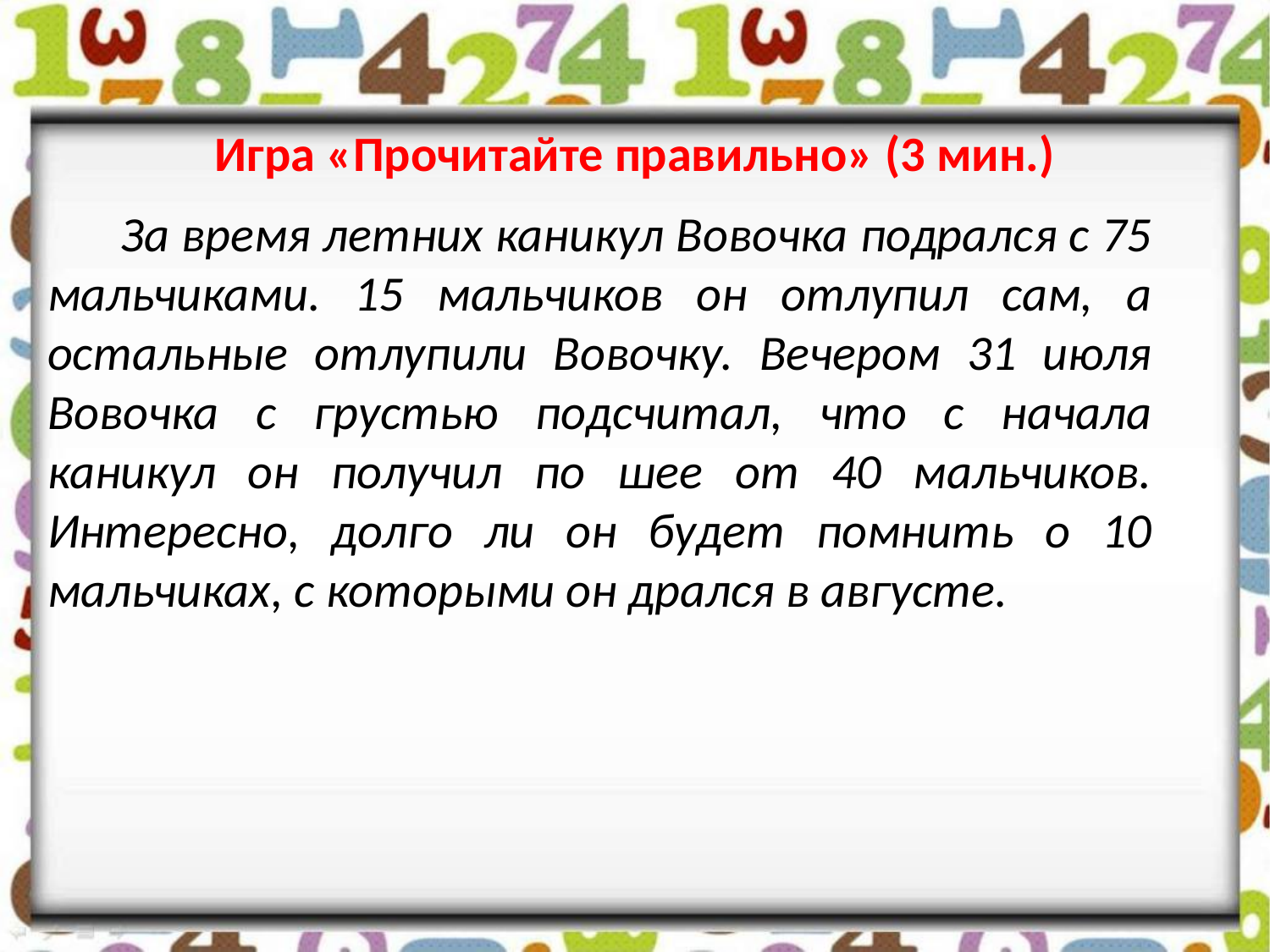

Игра «Прочитайте правильно» (3 мин.)
      За время летних каникул Вовочка подрался с 75 мальчиками. 15 мальчиков он отлупил сам, а остальные отлупили Вовочку. Вечером 31 июля Вовочка с грустью подсчитал, что с начала каникул он получил по шее от 40 мальчиков. Интересно, долго ли он будет помнить о 10 мальчиках, с которыми он дрался в августе.